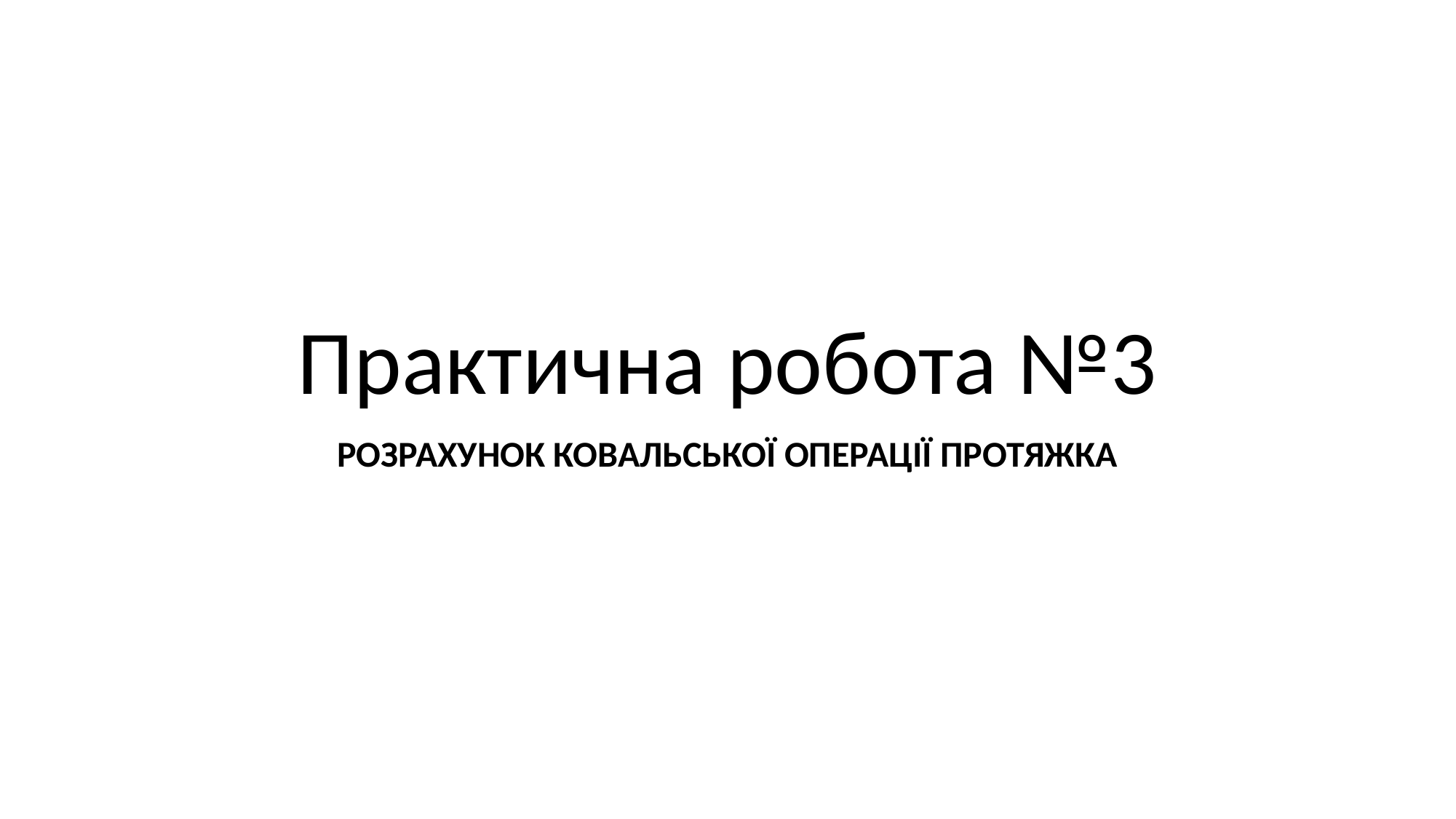

# Практична робота №3
РОЗРАХУНОК КОВАЛЬСЬКОЇ ОПЕРАЦІЇ ПРОТЯЖКА